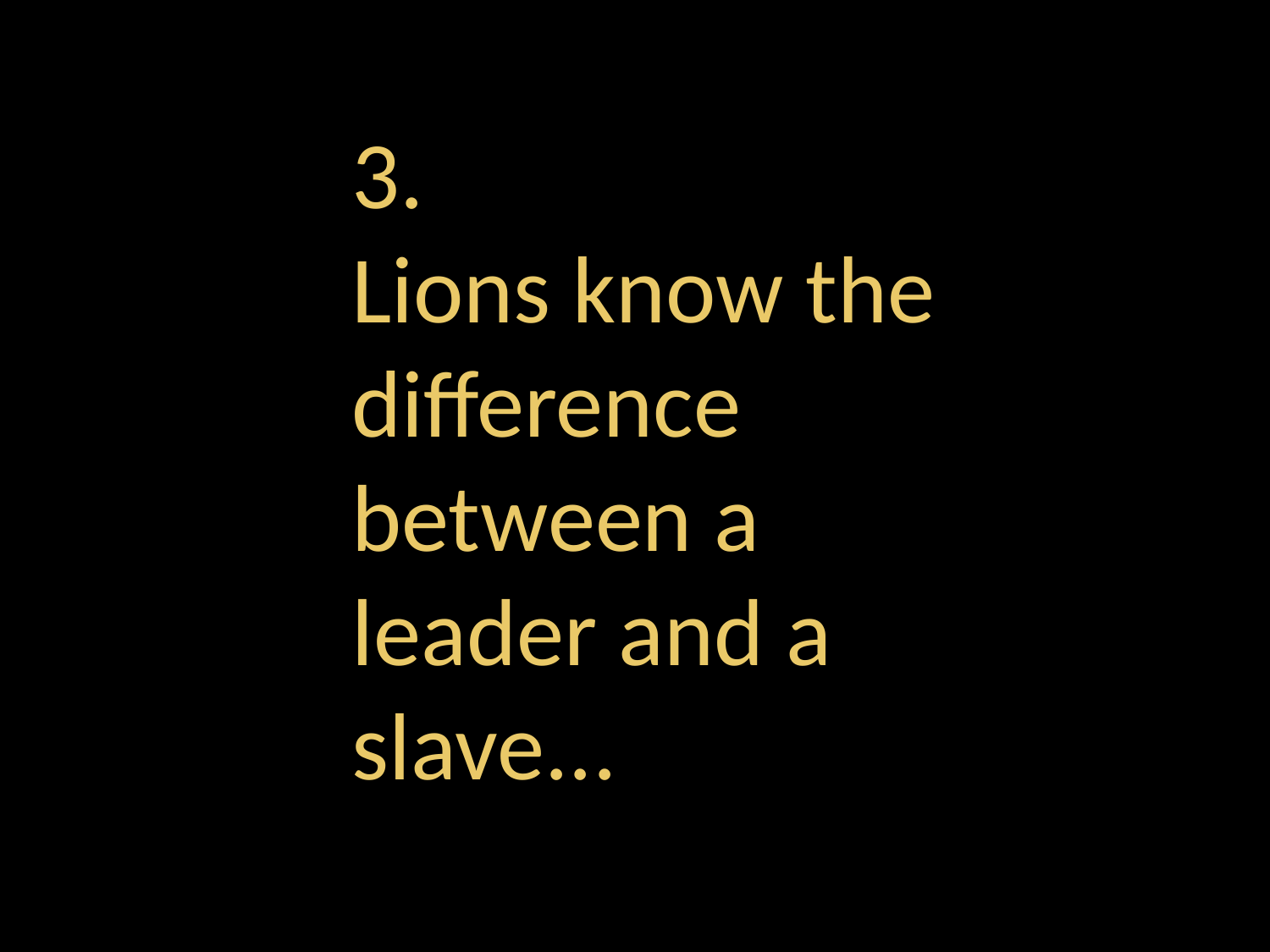

3.
Lions know the difference between a leader and a slave...